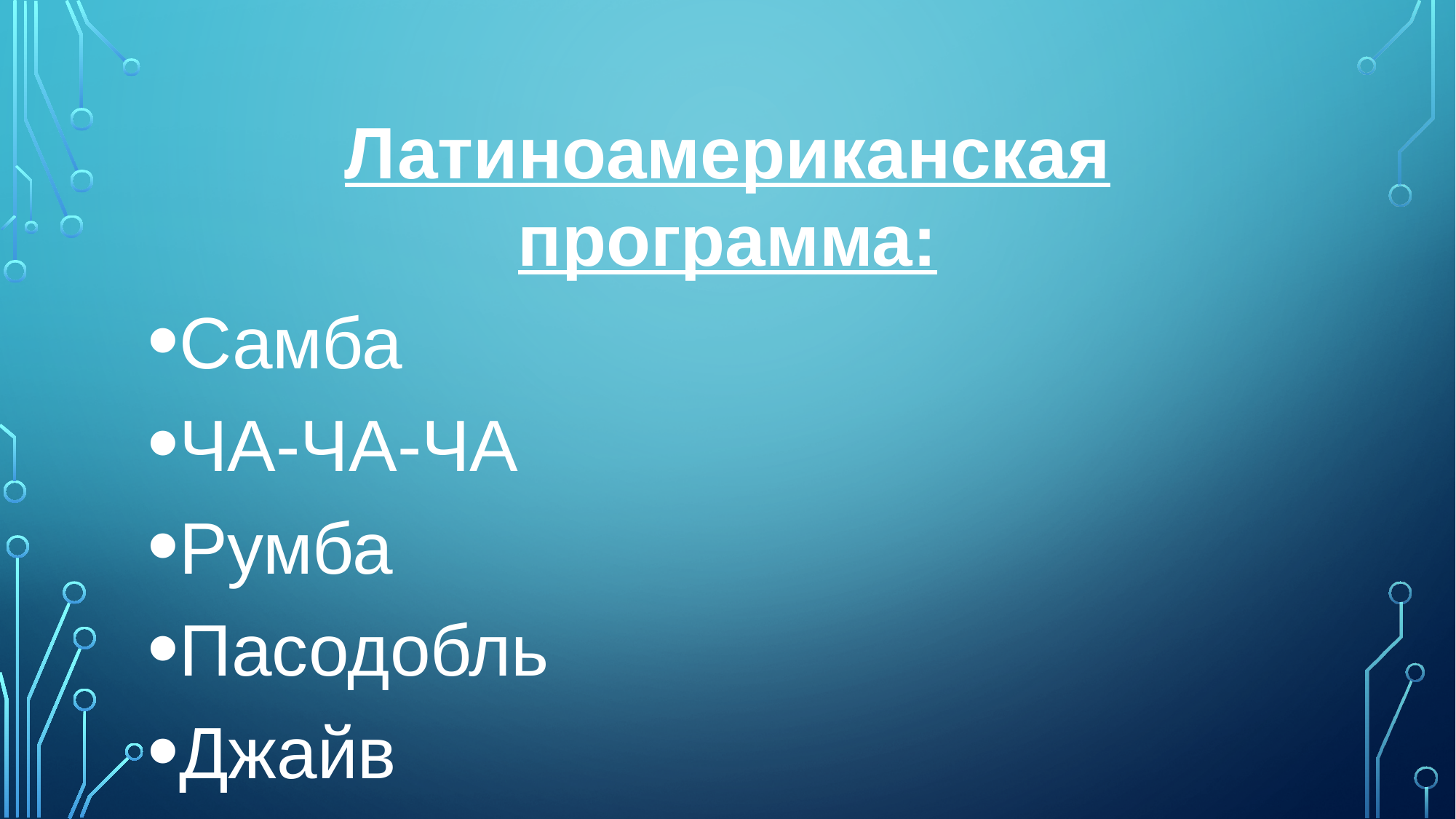

Латиноамериканская программа:
Самба
ЧА-ЧА-ЧА
Румба
Пасодобль
Джайв